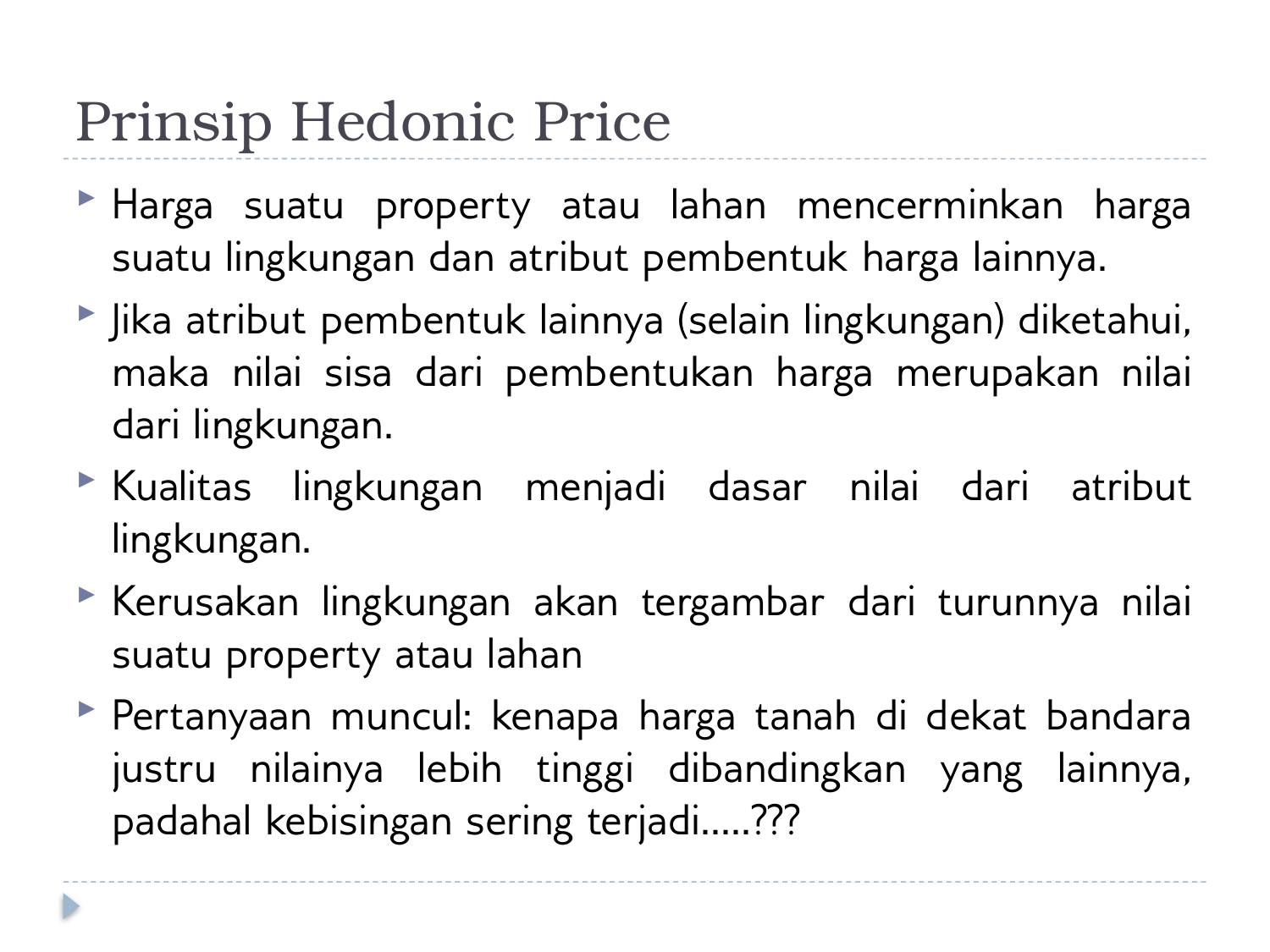

# Prinsip Hedonic Price
Harga suatu property atau lahan mencerminkan harga suatu lingkungan dan atribut pembentuk harga lainnya.
Jika atribut pembentuk lainnya (selain lingkungan) diketahui, maka nilai sisa dari pembentukan harga merupakan nilai dari lingkungan.
Kualitas lingkungan menjadi dasar nilai dari atribut lingkungan.
Kerusakan lingkungan akan tergambar dari turunnya nilai suatu property atau lahan
Pertanyaan muncul: kenapa harga tanah di dekat bandara justru nilainya lebih tinggi dibandingkan yang lainnya, padahal kebisingan sering terjadi.....???